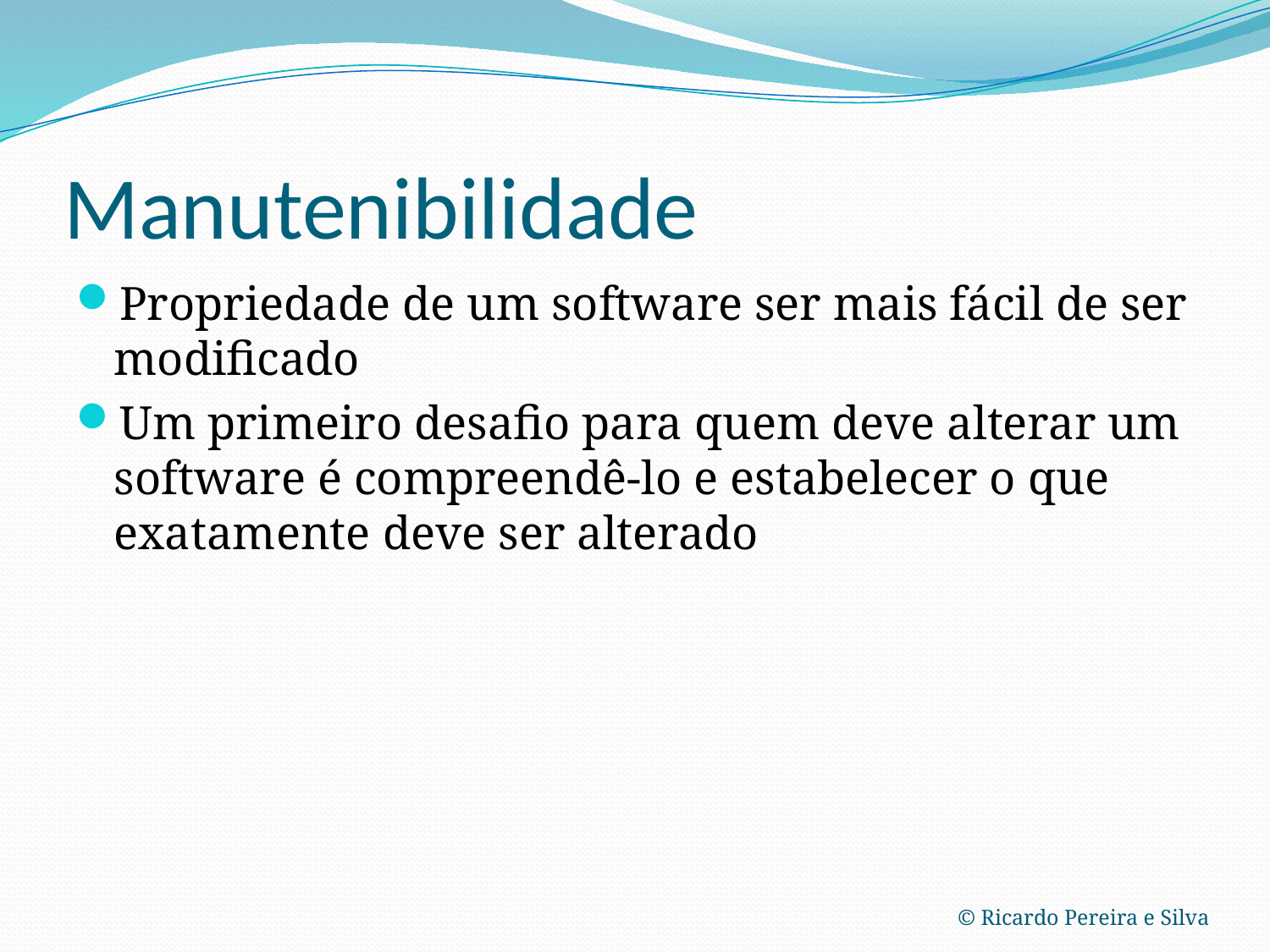

# Manutenibilidade
Propriedade de um software ser mais fácil de ser modificado
Um primeiro desafio para quem deve alterar um software é compreendê-lo e estabelecer o que exatamente deve ser alterado
© Ricardo Pereira e Silva